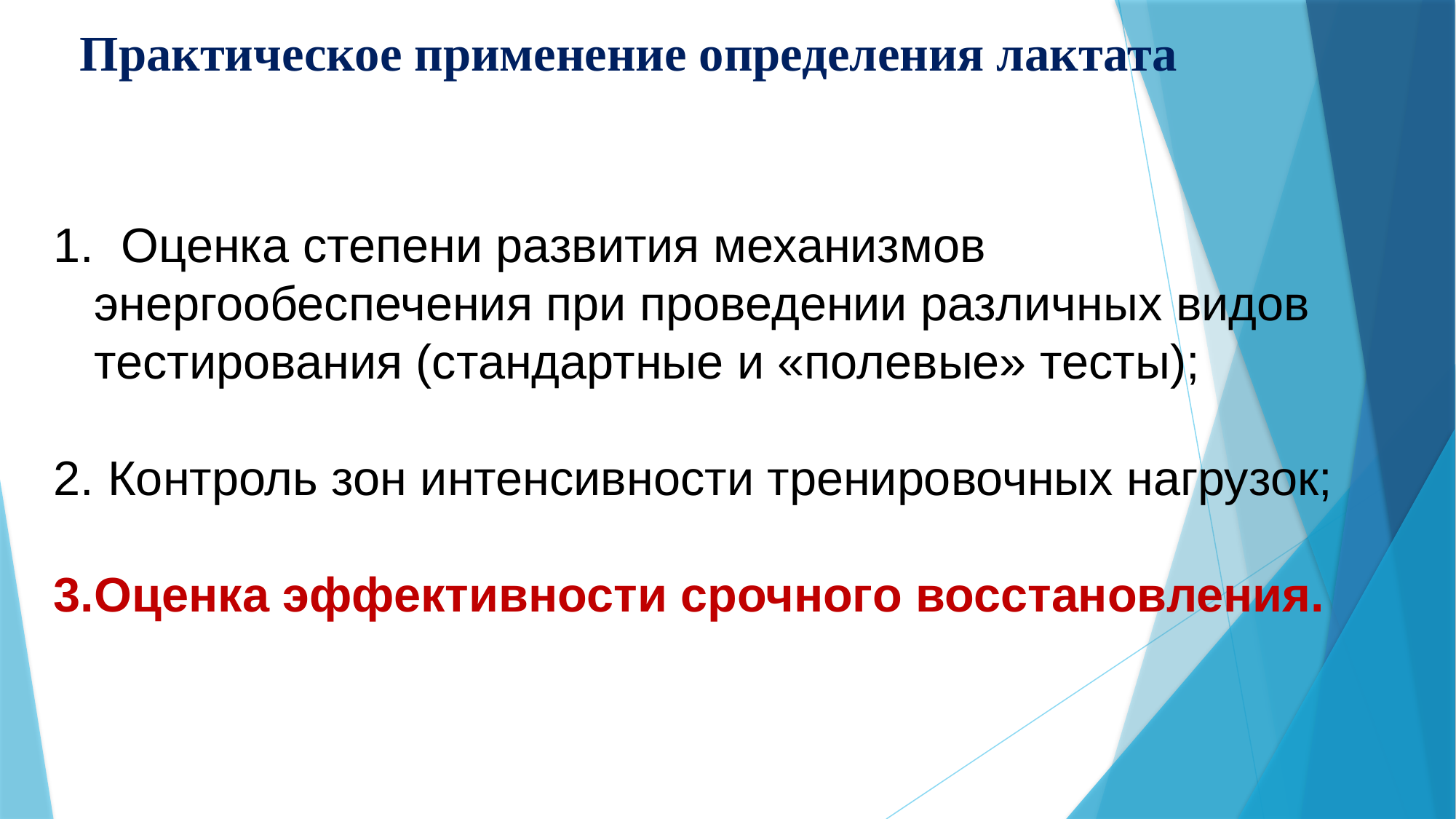

# Практическое применение определения лактата
  Оценка степени развития механизмов энергообеспечения при проведении различных видов тестирования (стандартные и «полевые» тесты);

 Контроль зон интенсивности тренировочных нагрузок;

Оценка эффективности срочного восстановления.